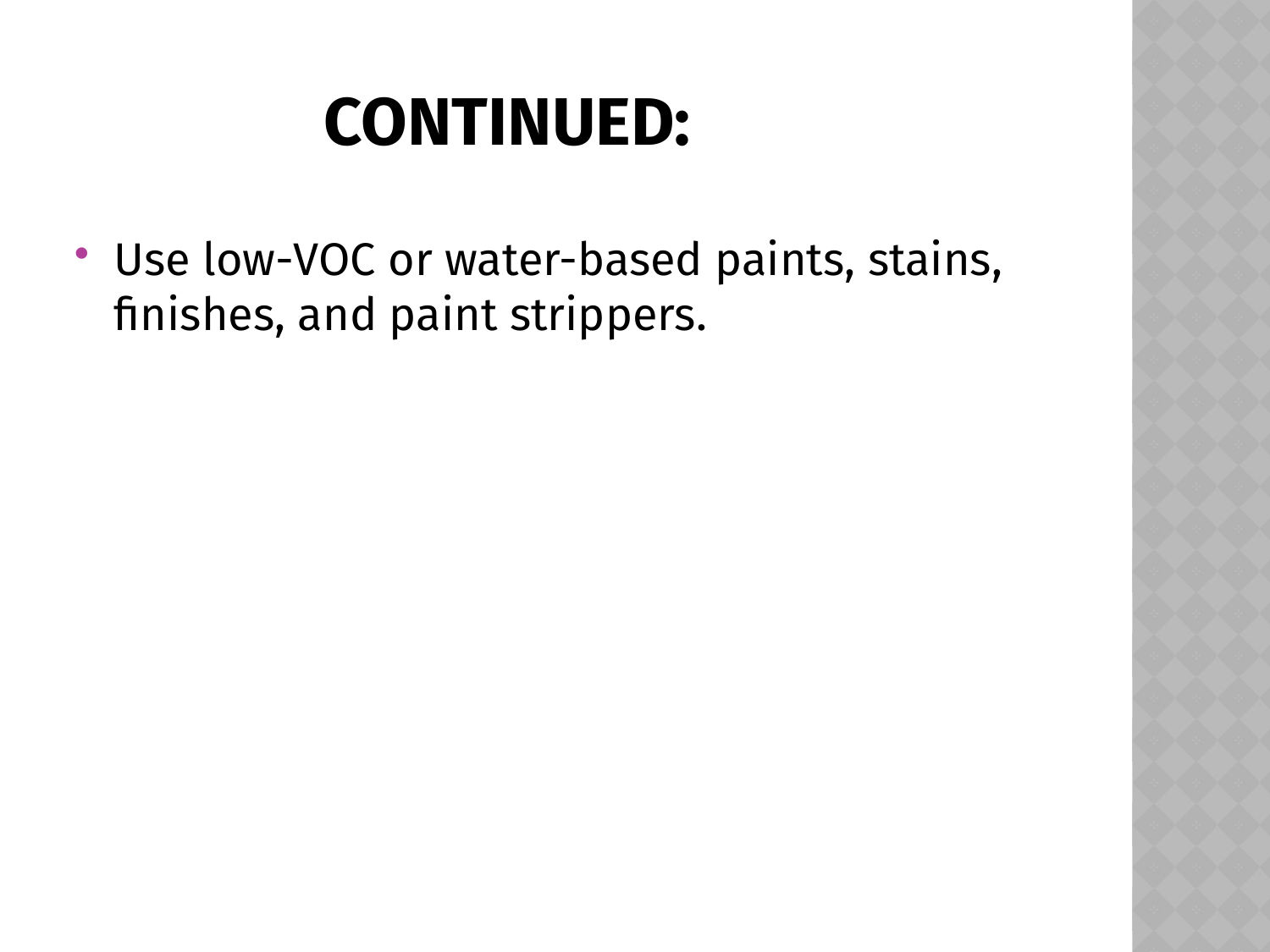

# Continued:
Use low-VOC or water-based paints, stains, finishes, and paint strippers.